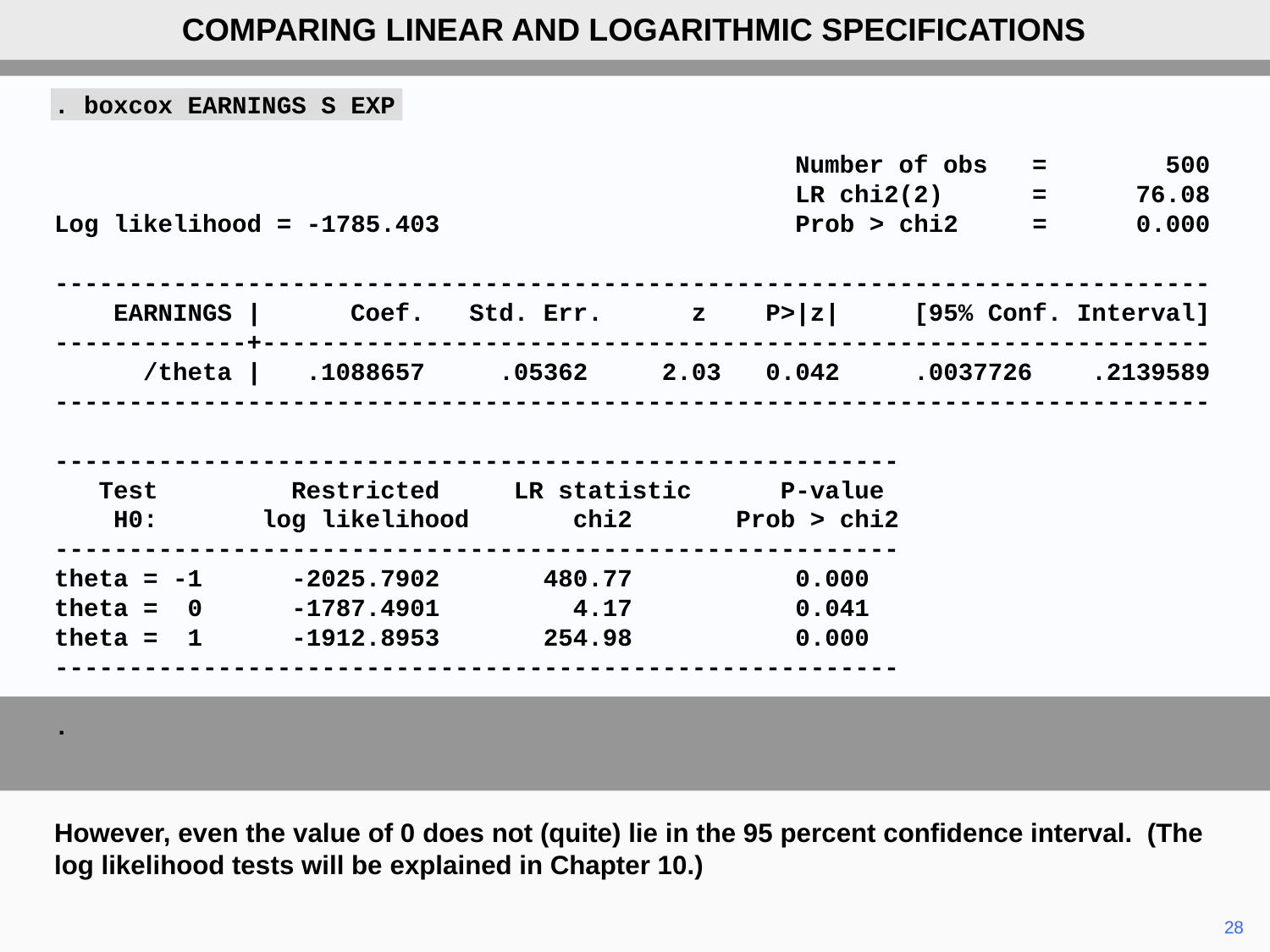

COMPARING LINEAR AND LOGARITHMIC SPECIFICATIONS

. boxcox EARNINGS S EXP

                                                  Number of obs   =        500
                                                  LR chi2(2)      =      76.08
Log likelihood = -1785.403                        Prob > chi2     =      0.000

------------------------------------------------------------------------------
    EARNINGS |      Coef.   Std. Err.      z    P>|z|     [95% Conf. Interval]
-------------+----------------------------------------------------------------
      /theta |   .1088657     .05362     2.03   0.042     .0037726    .2139589
------------------------------------------------------------------------------

---------------------------------------------------------
   Test         Restricted     LR statistic      P-value
    H0:       log likelihood       chi2       Prob > chi2
---------------------------------------------------------
theta = -1      -2025.7902       480.77           0.000
theta =  0      -1787.4901         4.17           0.041
theta =  1      -1912.8953       254.98           0.000
---------------------------------------------------------

.

However, even the value of 0 does not (quite) lie in the 95 percent confidence interval.  (The log likelihood tests will be explained in Chapter 10.)
	28